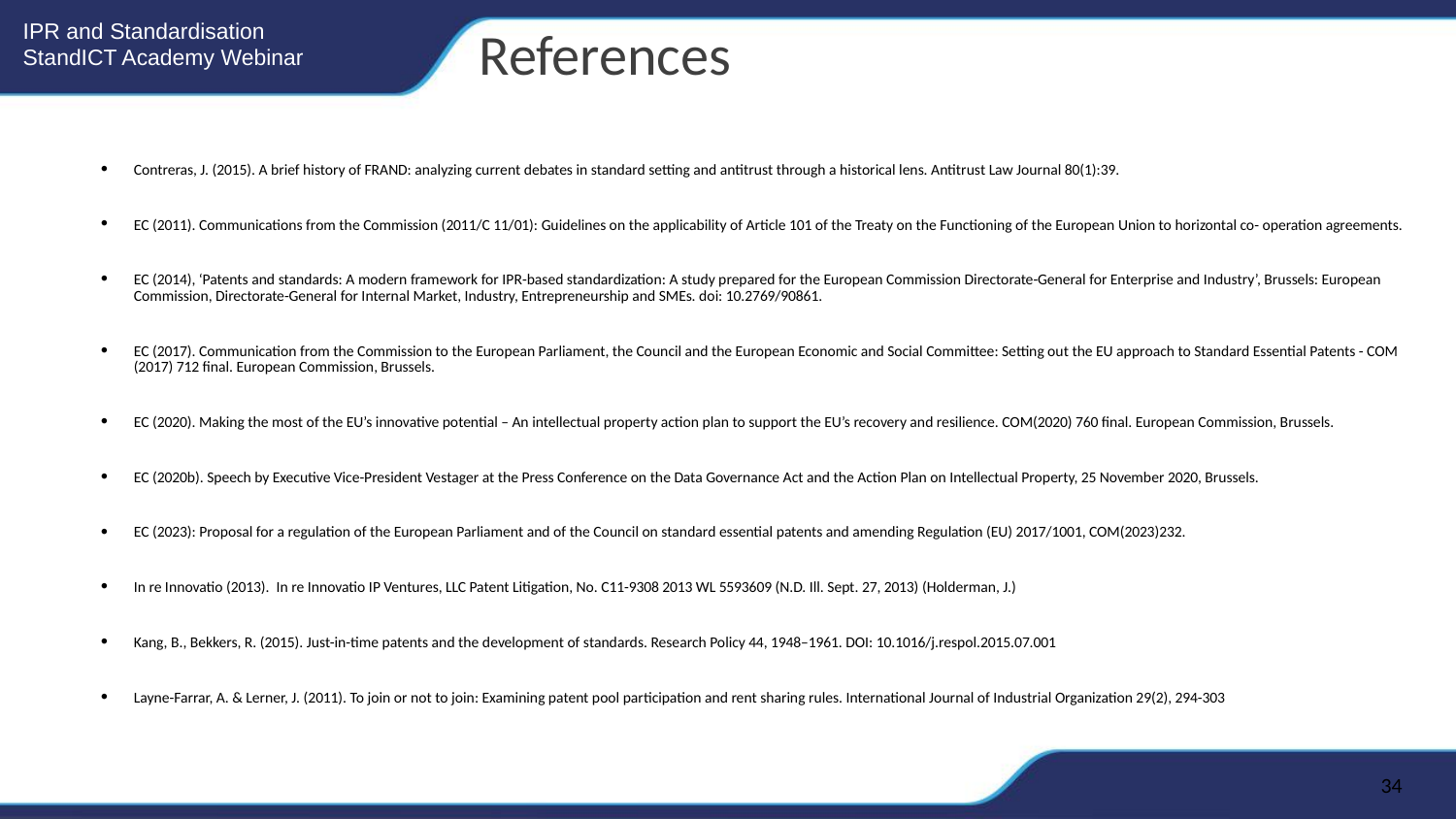

References
Contreras, J. (2015). A brief history of FRAND: analyzing current debates in standard setting and antitrust through a historical lens. Antitrust Law Journal 80(1):39.

EC (2011). Communications from the Commission (2011/C 11/01): Guidelines on the applicability of Article 101 of the Treaty on the Functioning of the European Union to horizontal co- operation agreements.

EC (2014), ‘Patents and standards: A modern framework for IPR-based standardization: A study prepared for the European Commission Directorate-General for Enterprise and Industry’, Brussels: European Commission, Directorate-General for Internal Market, Industry, Entrepreneurship and SMEs. doi: 10.2769/90861.

EC (2017). Communication from the Commission to the European Parliament, the Council and the European Economic and Social Committee: Setting out the EU approach to Standard Essential Patents - COM (2017) 712 final. European Commission, Brussels.

EC (2020). Making the most of the EU’s innovative potential – An intellectual property action plan to support the EU’s recovery and resilience. COM(2020) 760 final. European Commission, Brussels.

EC (2020b). Speech by Executive Vice-President Vestager at the Press Conference on the Data Governance Act and the Action Plan on Intellectual Property, 25 November 2020, Brussels.

EC (2023): Proposal for a regulation of the European Parliament and of the Council on standard essential patents and amending Regulation (EU) 2017/1001, COM(2023)232.

In re Innovatio (2013).  In re Innovatio IP Ventures, LLC Patent Litigation, No. C11-9308 2013 WL 5593609 (N.D. Ill. Sept. 27, 2013) (Holderman, J.)

Kang, B., Bekkers, R. (2015). Just-in-time patents and the development of standards. Research Policy 44, 1948–1961. DOI: 10.1016/j.respol.2015.07.001

Layne-Farrar, A. & Lerner, J. (2011). To join or not to join: Examining patent pool participation and rent sharing rules. International Journal of Industrial Organization 29(2), 294-303